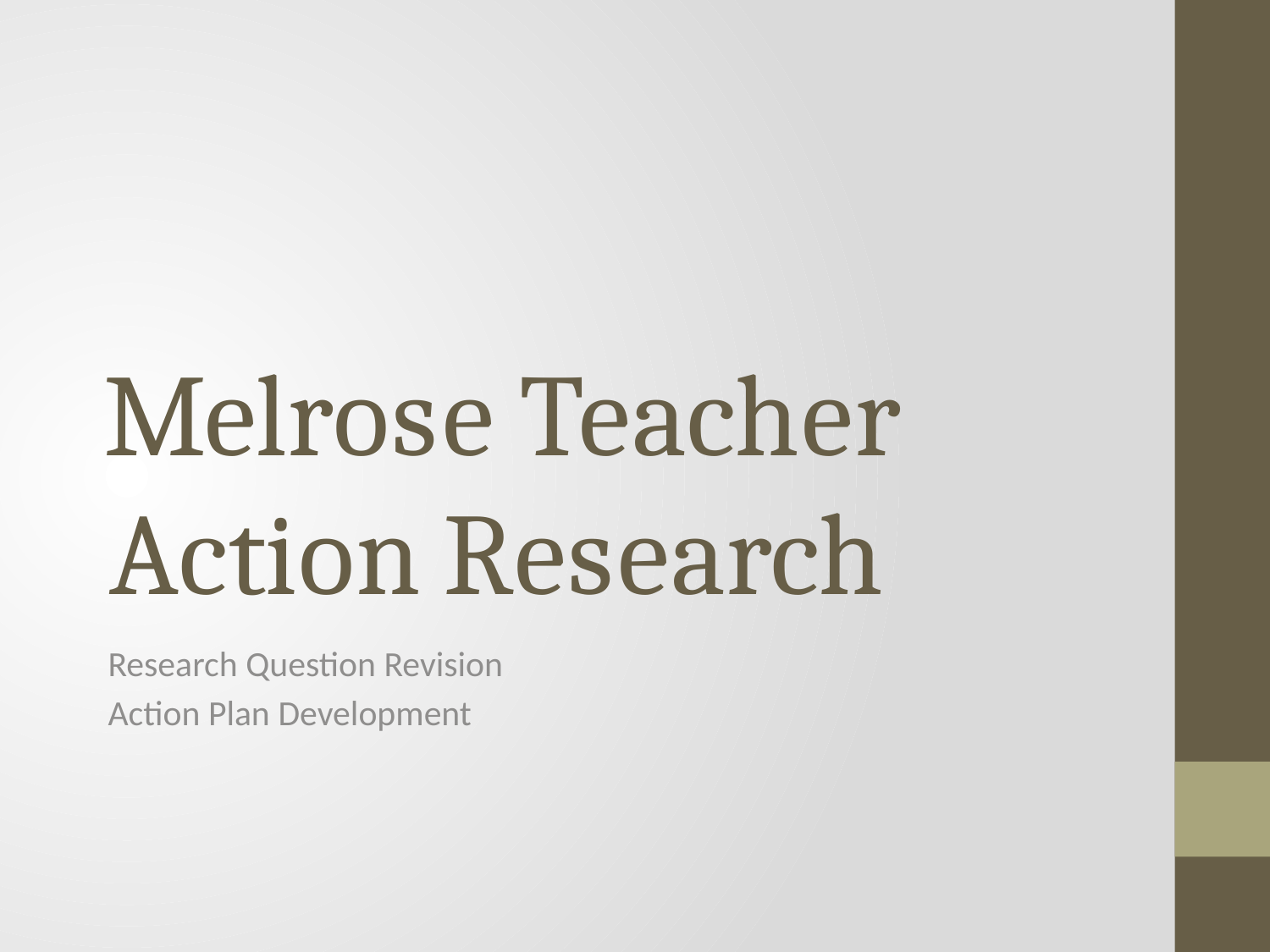

# Melrose Teacher Action Research
Research Question Revision
Action Plan Development